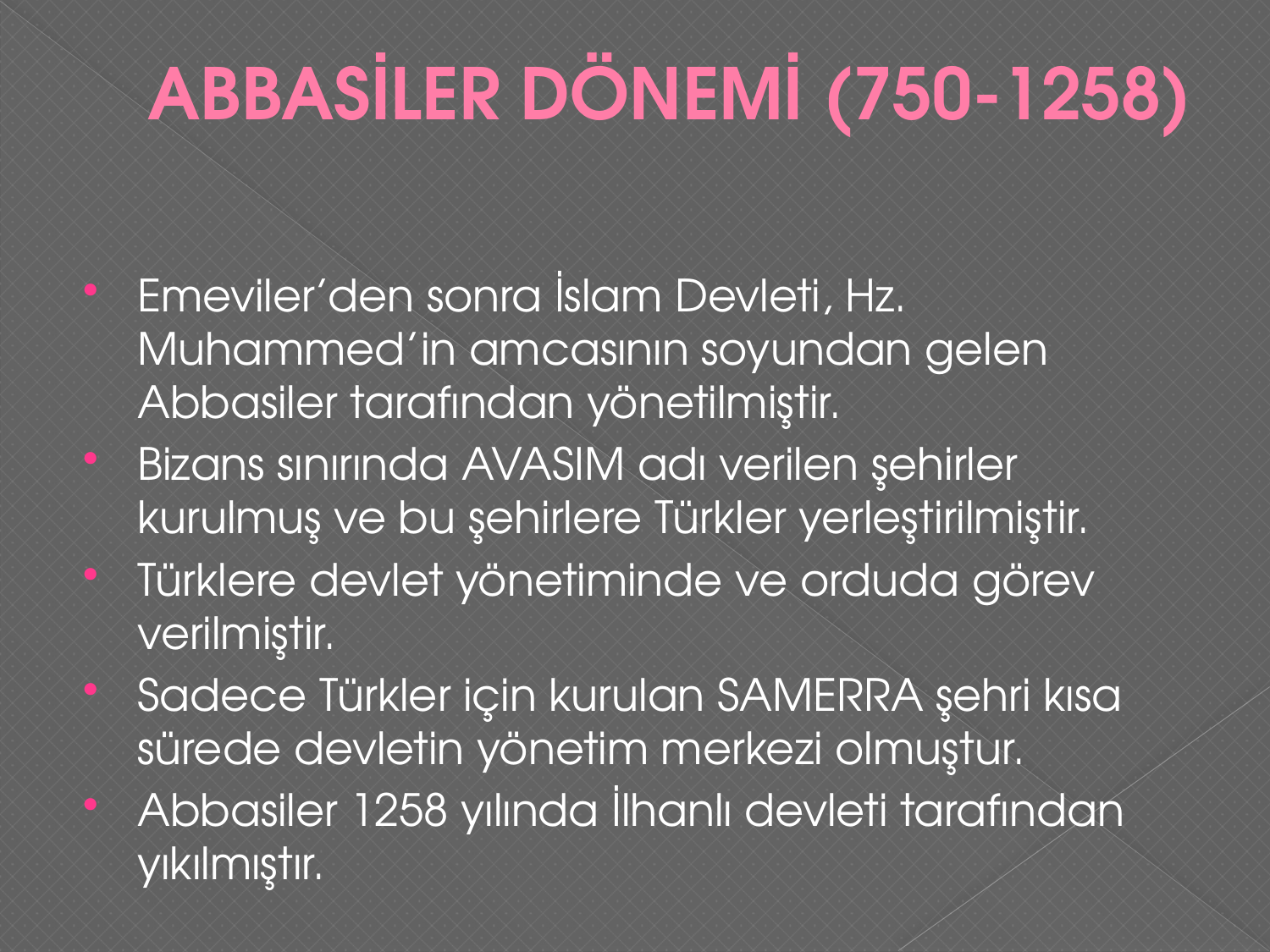

# ABBASİLER DÖNEMİ (750-1258)
Emeviler’den sonra İslam Devleti, Hz. Muhammed’in amcasının soyundan gelen Abbasiler tarafından yönetilmiştir.
Bizans sınırında AVASIM adı verilen şehirler kurulmuş ve bu şehirlere Türkler yerleştirilmiştir.
Türklere devlet yönetiminde ve orduda görev verilmiştir.
Sadece Türkler için kurulan SAMERRA şehri kısa sürede devletin yönetim merkezi olmuştur.
Abbasiler 1258 yılında İlhanlı devleti tarafından yıkılmıştır.